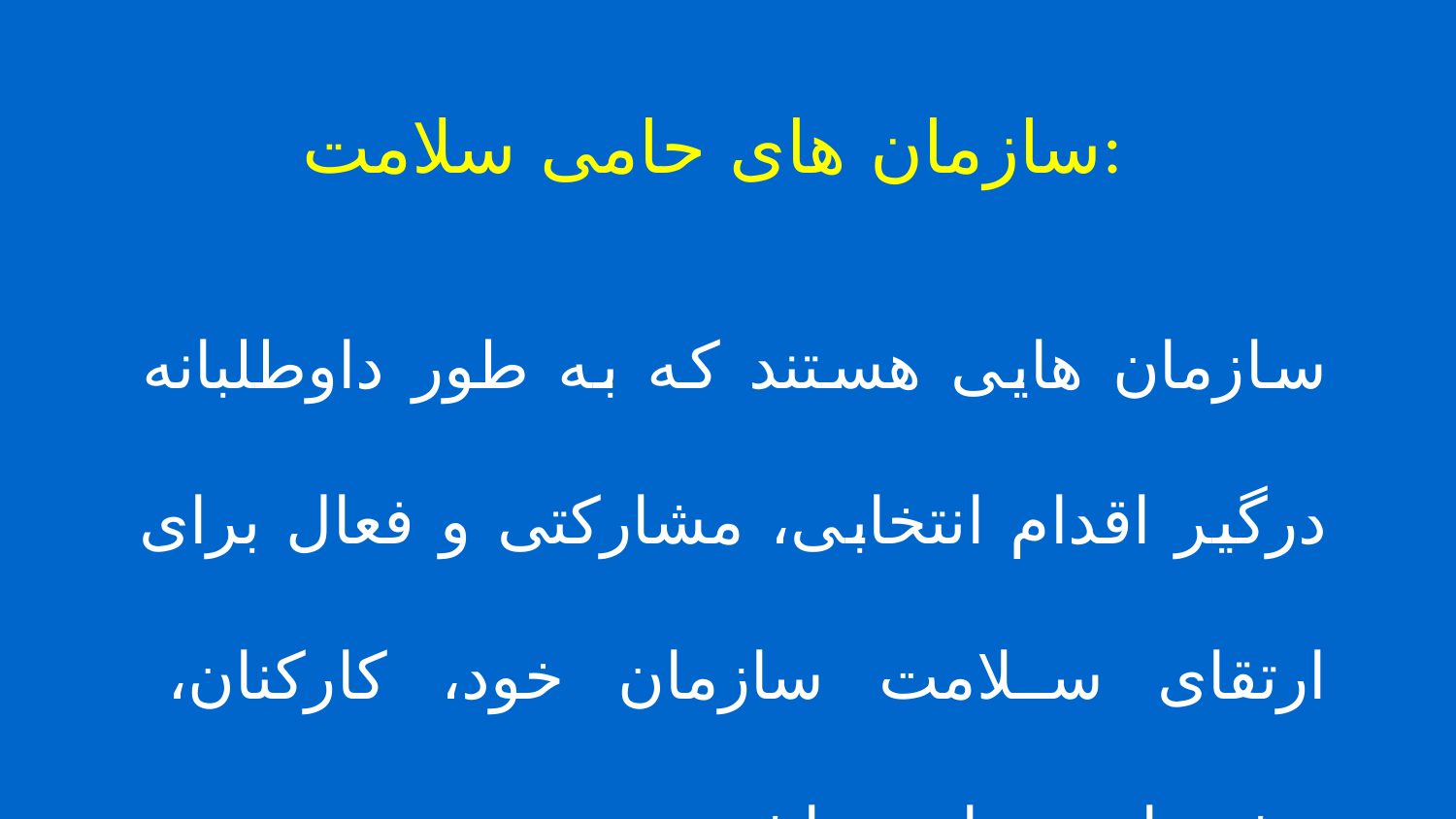

سازمان های حامی سلامت:
سازمان هایی هستند که به طور داوطلبانه درگیر اقدام انتخابی، مشارکتی و فعال برای ارتقای سلامت سازمان خود، کارکنان، مشتریان و جامعه باشند.